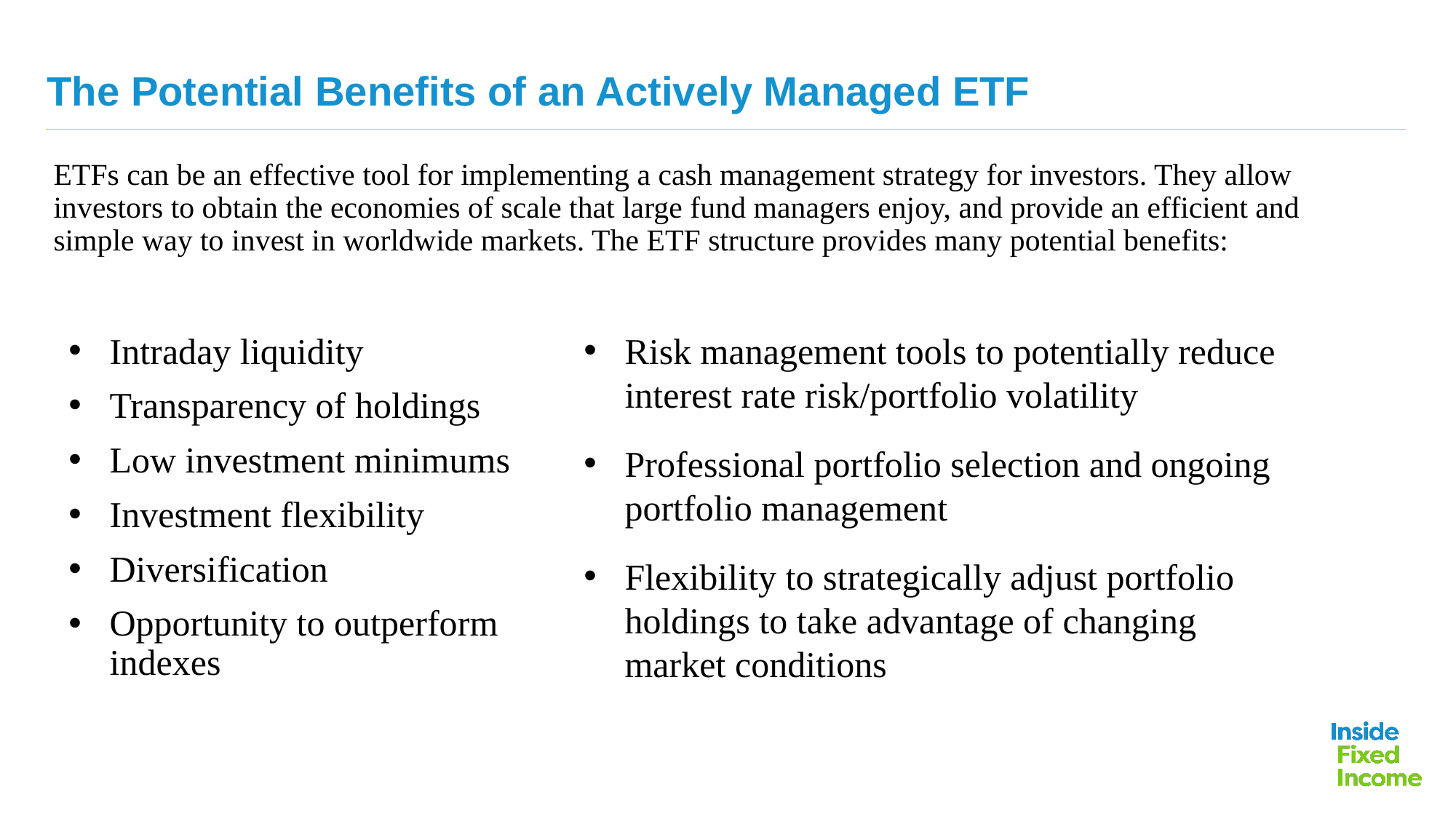

# The Potential Benefits of an Actively Managed ETF
ETFs can be an effective tool for implementing a cash management strategy for investors. They allow investors to obtain the economies of scale that large fund managers enjoy, and provide an efficient and simple way to invest in worldwide markets. The ETF structure provides many potential benefits:
Risk management tools to potentially reduce interest rate risk/portfolio volatility

Professional portfolio selection and ongoing portfolio management

Flexibility to strategically adjust portfolio holdings to take advantage of changing market conditions
Intraday liquidity
Transparency of holdings
Low investment minimums
Investment flexibility
Diversification
Opportunity to outperform           indexes